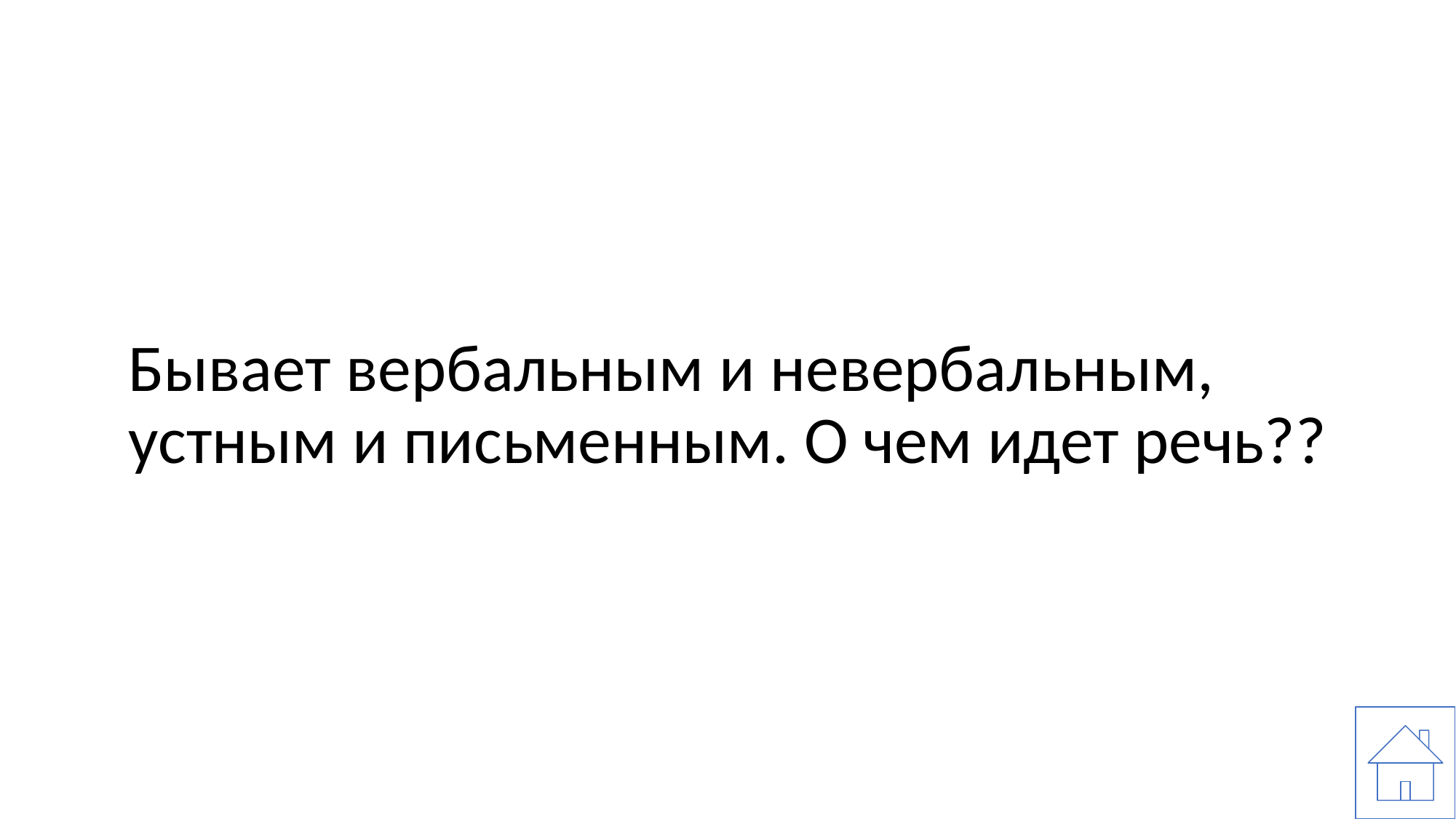

# Бывает вербальным и невербальным, устным и письменным. О чем идет речь??